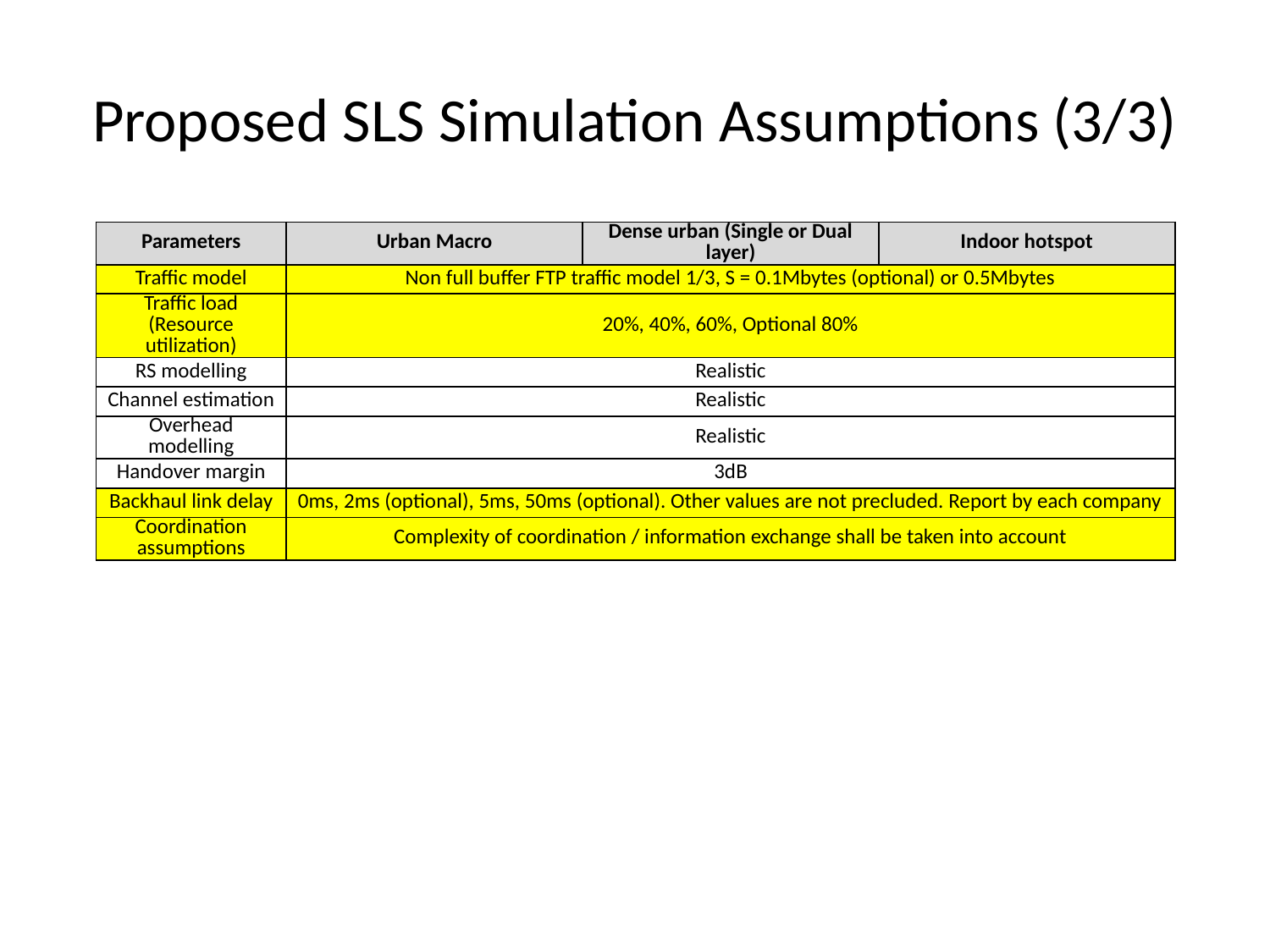

# Proposed SLS Simulation Assumptions (3/3)
| Parameters | Urban Macro | Dense urban (Single or Dual layer) | Indoor hotspot |
| --- | --- | --- | --- |
| Traffic model | Non full buffer FTP traffic model 1/3, S = 0.1Mbytes (optional) or 0.5Mbytes |  |  |
| Traffic load (Resource utilization) | 20%, 40%, 60%, Optional 80% |  |  |
| RS modelling | Realistic |  |  |
| Channel estimation | Realistic |  |  |
| Overhead modelling | Realistic |  |  |
| Handover margin | 3dB |  |  |
| Backhaul link delay | 0ms, 2ms (optional), 5ms, 50ms (optional). Other values are not precluded. Report by each company |  |  |
| Coordination assumptions | Complexity of coordination / information exchange shall be taken into account |  |  |